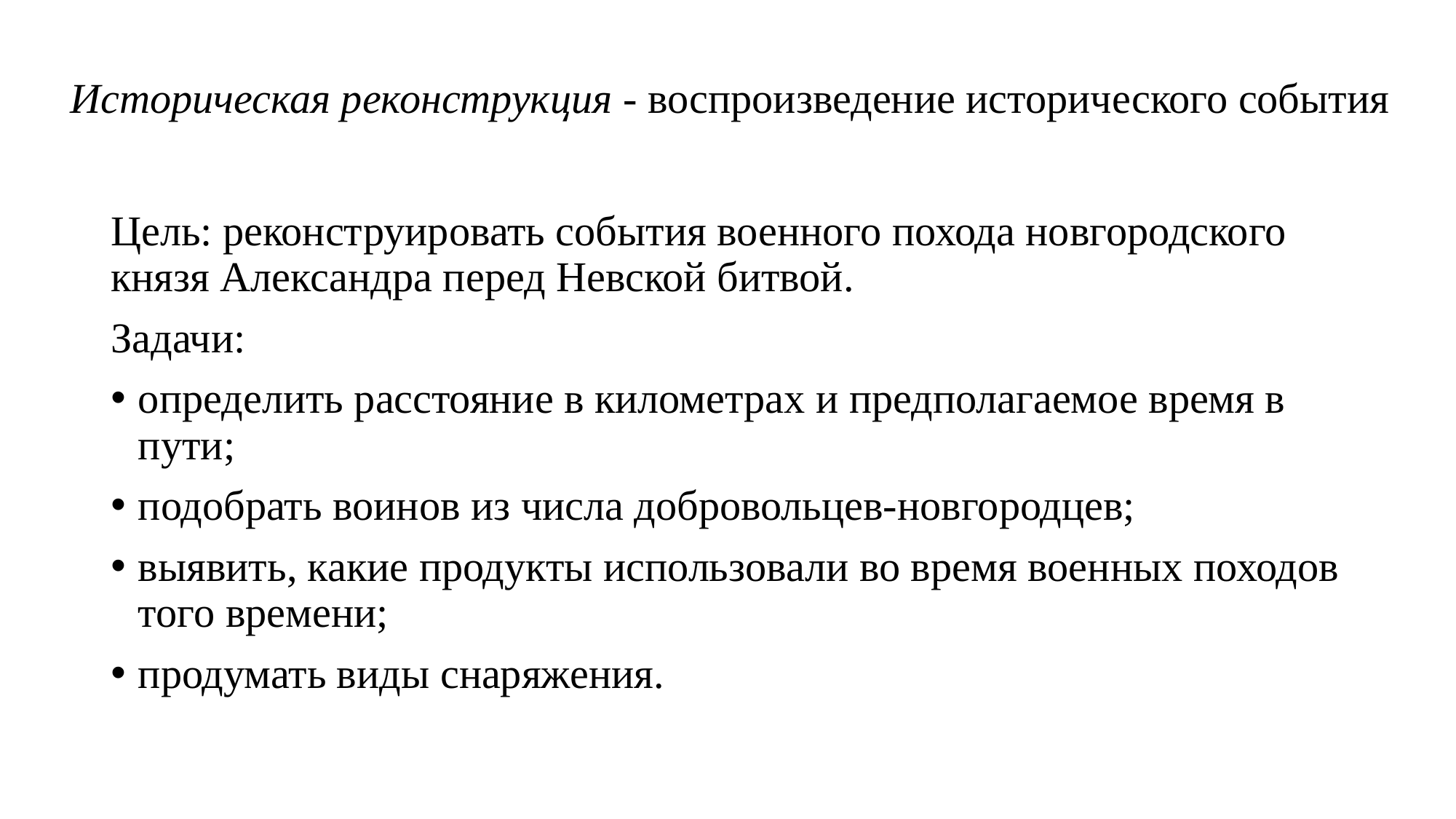

# Историческая реконструкция - воспроизведение исторического события
Цель: реконструировать события военного похода новгородского князя Александра перед Невской битвой.
Задачи:
определить расстояние в километрах и предполагаемое время в пути;
подобрать воинов из числа добровольцев-новгородцев;
выявить, какие продукты использовали во время военных походов того времени;
продумать виды снаряжения.